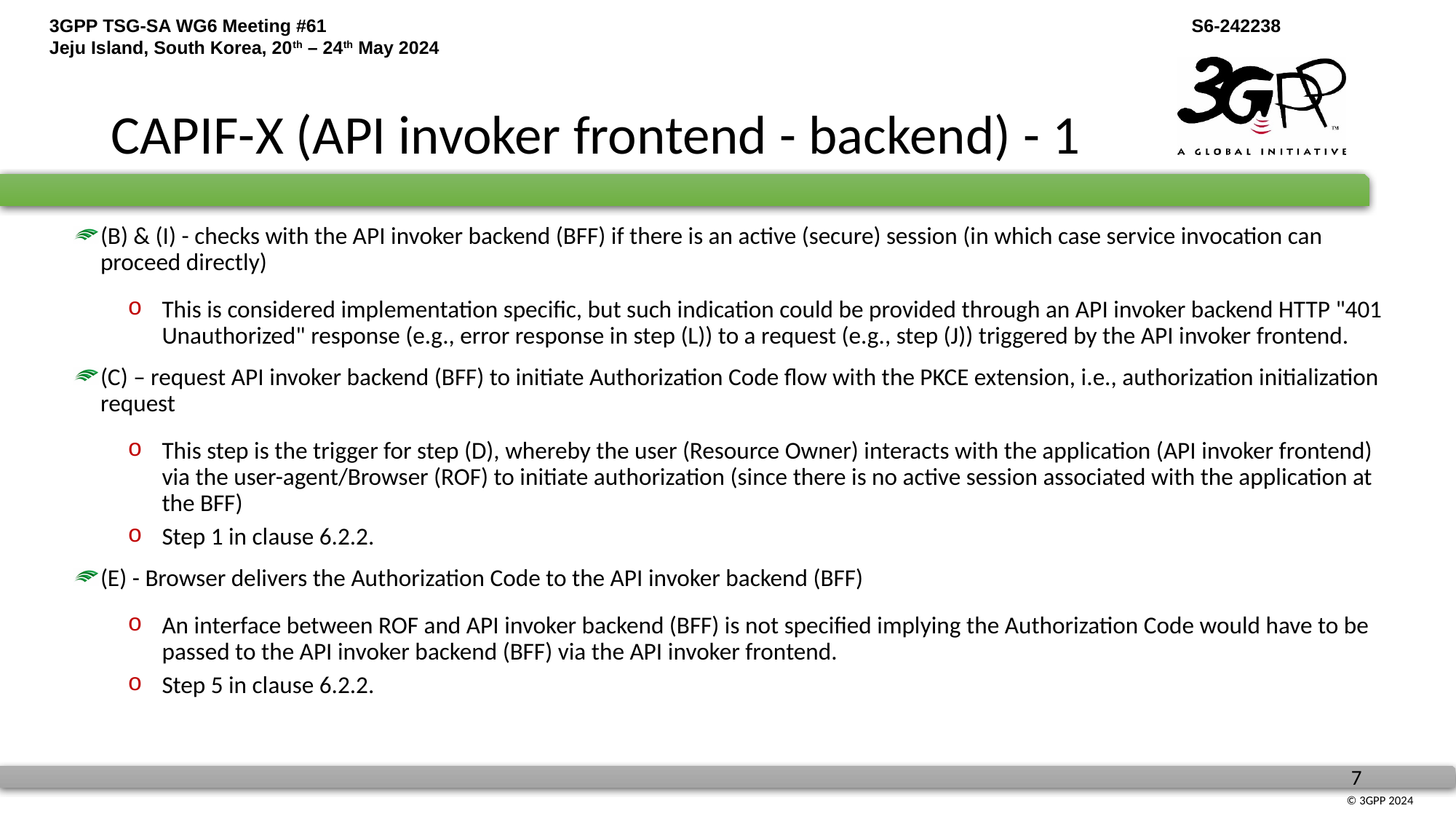

# CAPIF-X (API invoker frontend - backend) - 1
(B) & (I) - checks with the API invoker backend (BFF) if there is an active (secure) session (in which case service invocation can proceed directly)
This is considered implementation specific, but such indication could be provided through an API invoker backend HTTP "401 Unauthorized" response (e.g., error response in step (L)) to a request (e.g., step (J)) triggered by the API invoker frontend.
(C) – request API invoker backend (BFF) to initiate Authorization Code flow with the PKCE extension, i.e., authorization initialization request
This step is the trigger for step (D), whereby the user (Resource Owner) interacts with the application (API invoker frontend) via the user-agent/Browser (ROF) to initiate authorization (since there is no active session associated with the application at the BFF)
Step 1 in clause 6.2.2.
(E) - Browser delivers the Authorization Code to the API invoker backend (BFF)
An interface between ROF and API invoker backend (BFF) is not specified implying the Authorization Code would have to be passed to the API invoker backend (BFF) via the API invoker frontend.
Step 5 in clause 6.2.2.